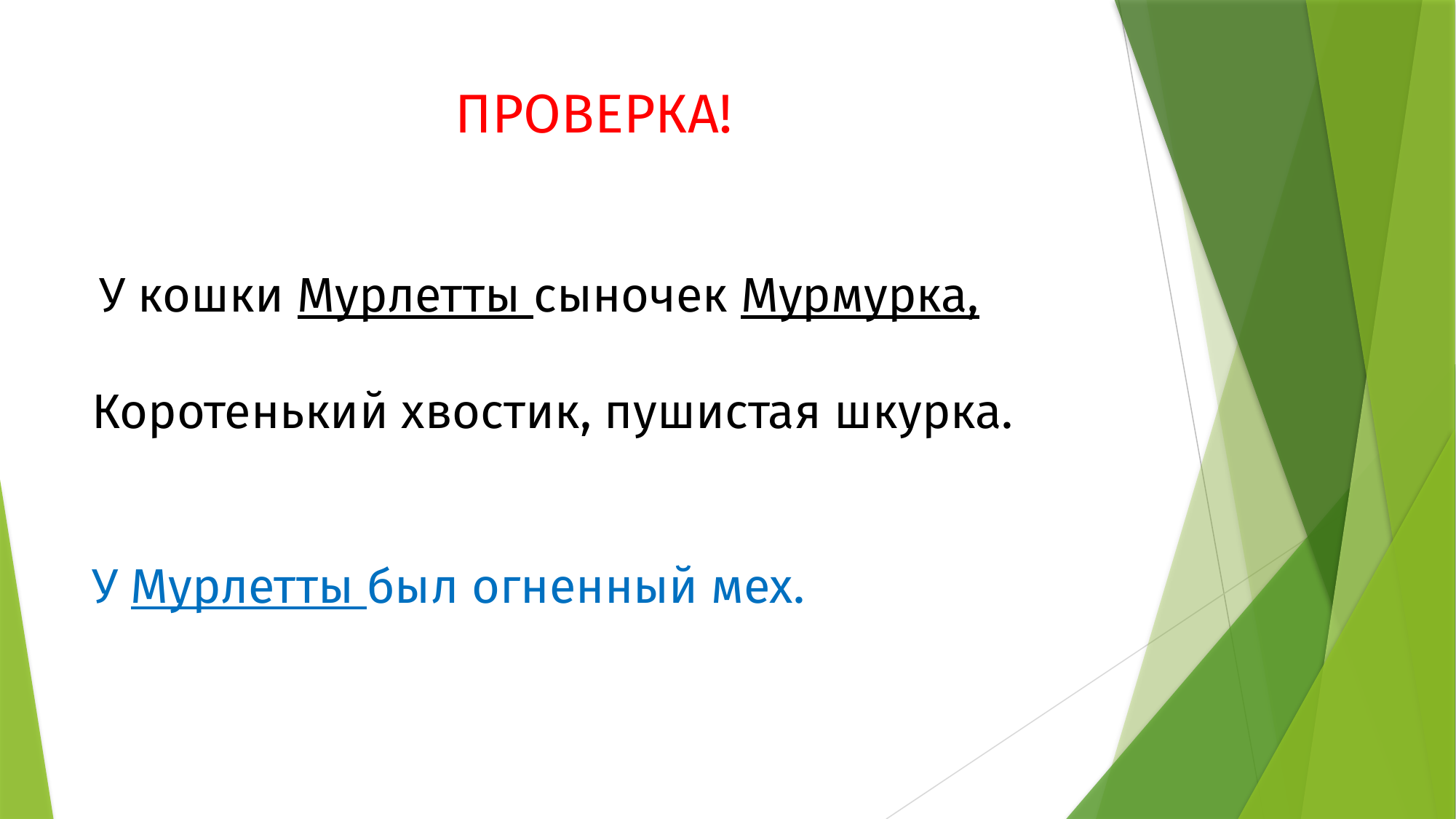

# ПРОВЕРКА!
 У кошки Мурлетты сыночек Мурмурка,

Коротенький хвостик, пушистая шкурка.

У Мурлетты был огненный мех.